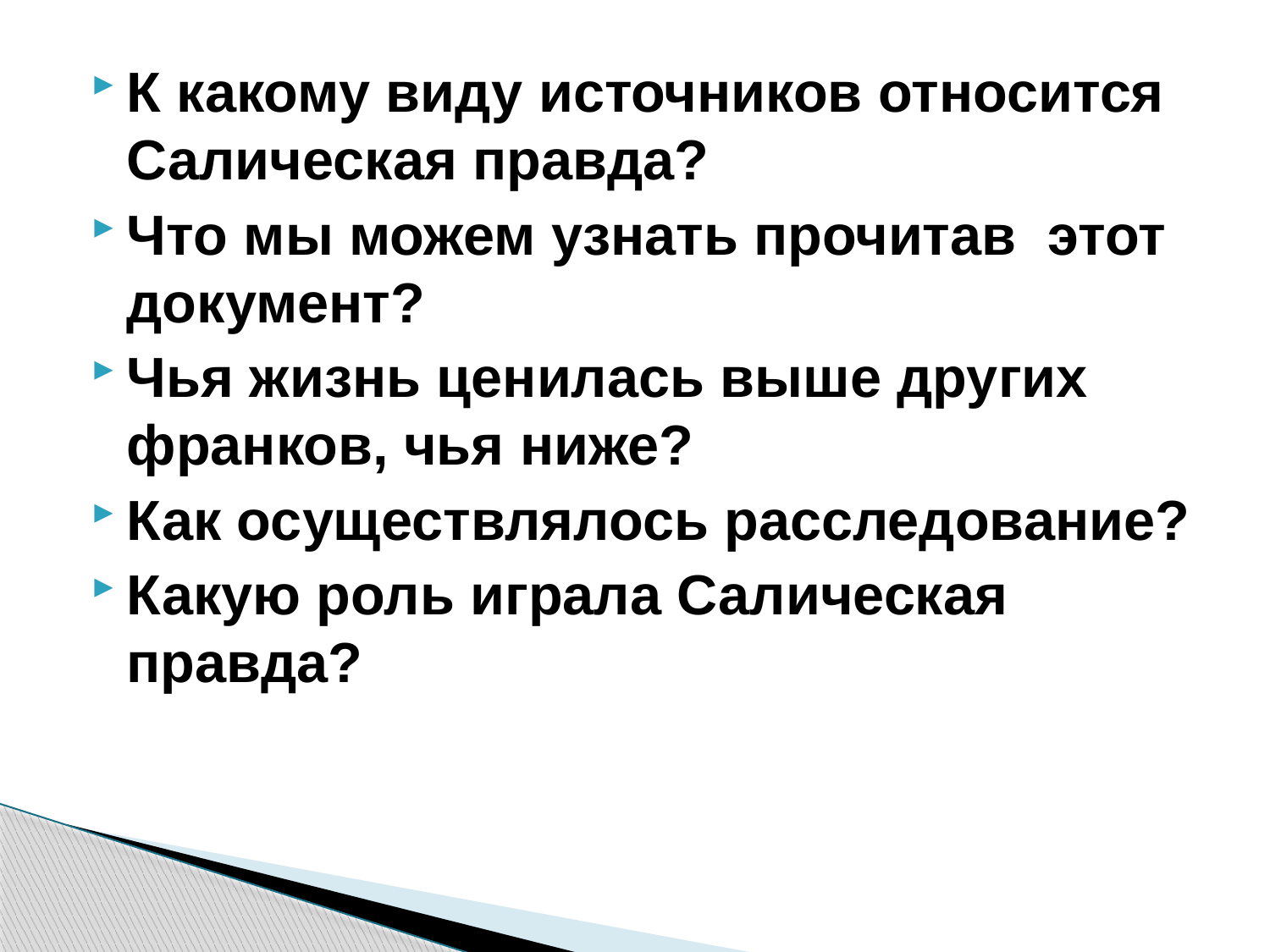

К какому виду источников относится Салическая правда?
Что мы можем узнать прочитав  этот документ?
Чья жизнь ценилась выше других франков, чья ниже?
Как осуществлялось расследование?
Какую роль играла Салическая правда?